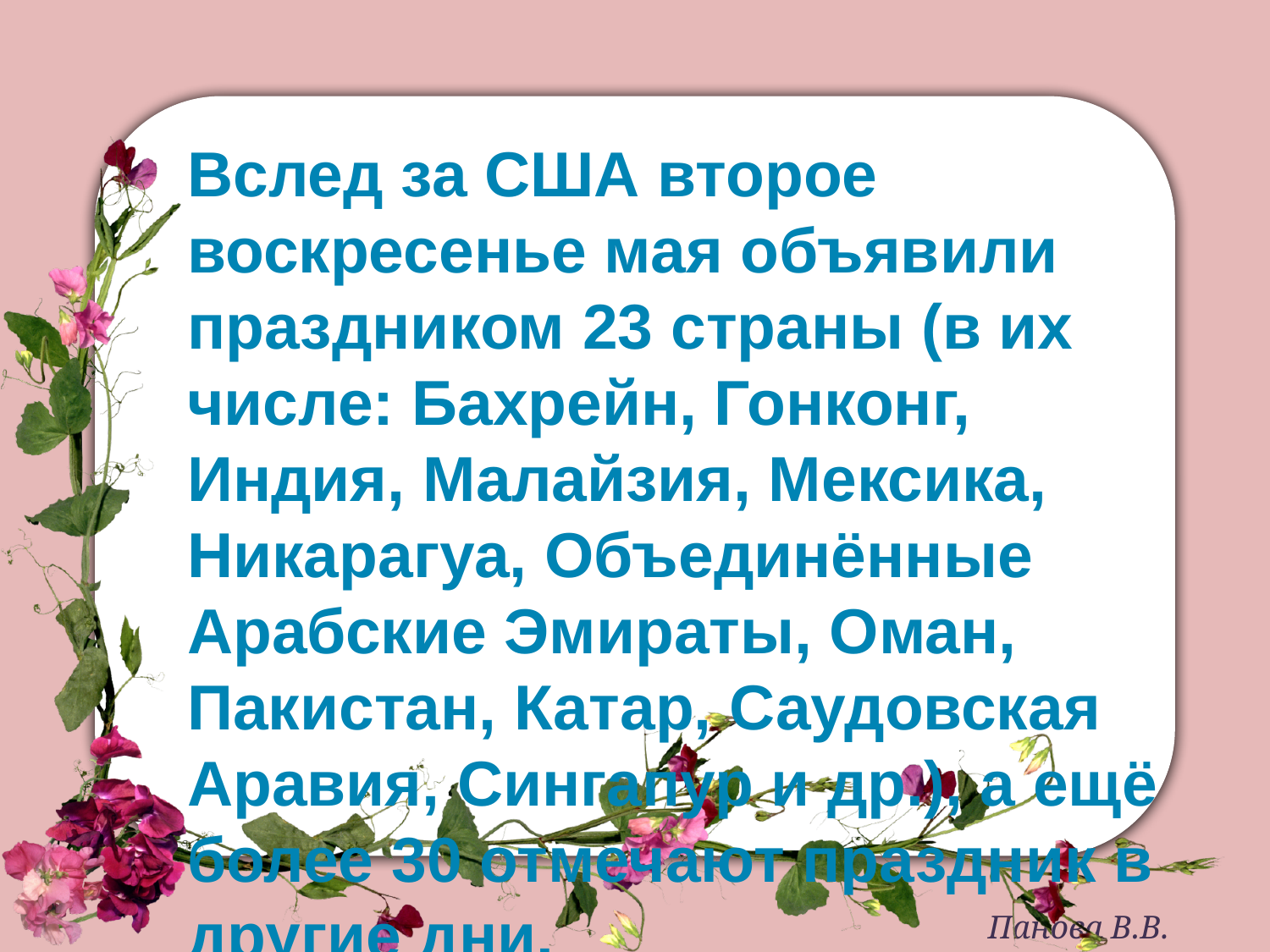

Вслед за США второе воскресенье мая объявили праздником 23 страны (в их числе: Бахрейн, Гонконг, Индия, Малайзия, Мексика, Никарагуа, Объединённые Арабские Эмираты, Оман, Пакистан, Катар, Саудовская Аравия, Сингапур и др.), а ещё более 30 отмечают праздник в другие дни.